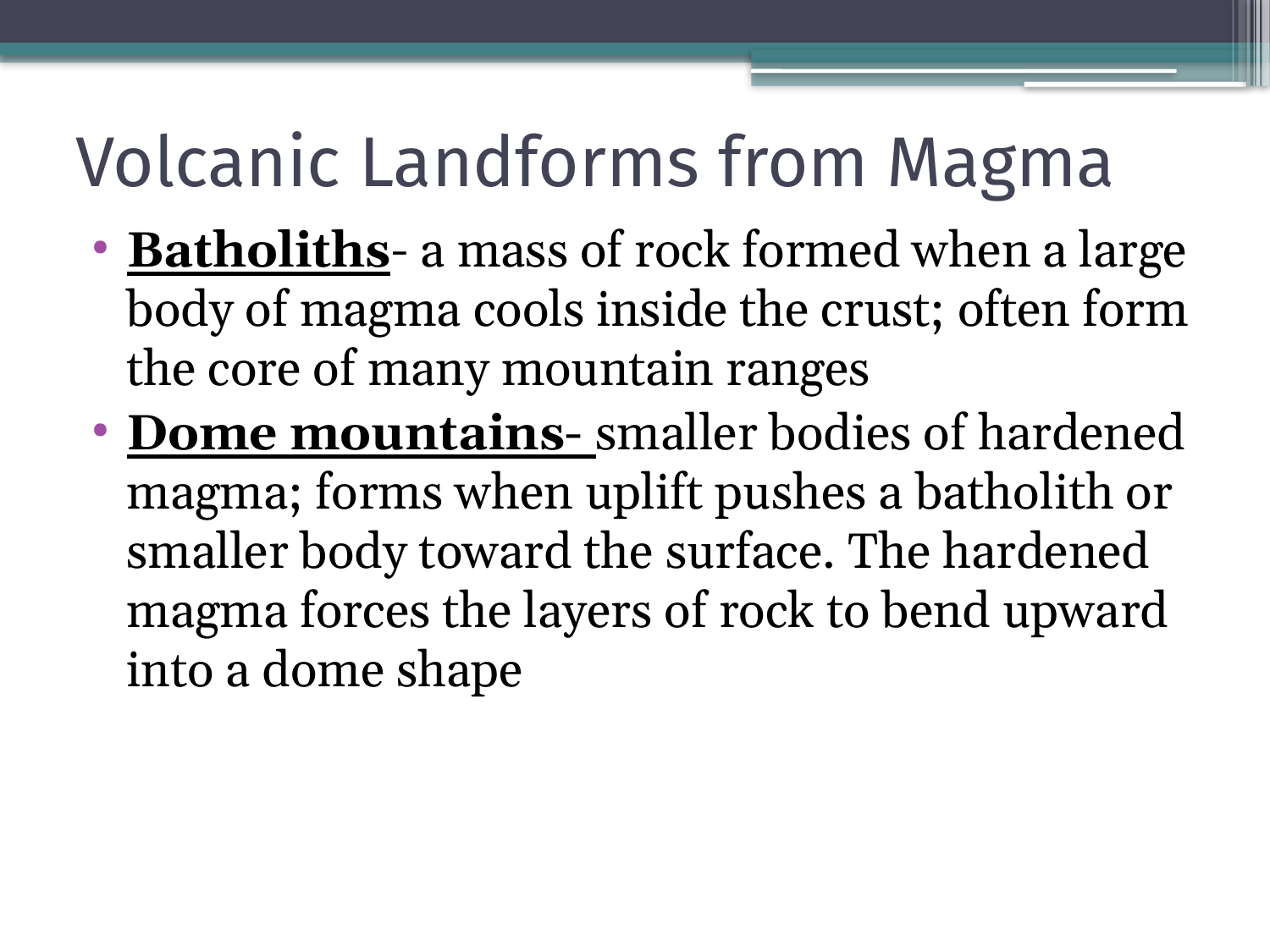

# Volcanic Landforms from Magma
Batholiths- a mass of rock formed when a large body of magma cools inside the crust; often form the core of many mountain ranges
Dome mountains- smaller bodies of hardened magma; forms when uplift pushes a batholith or smaller body toward the surface. The hardened magma forces the layers of rock to bend upward into a dome shape